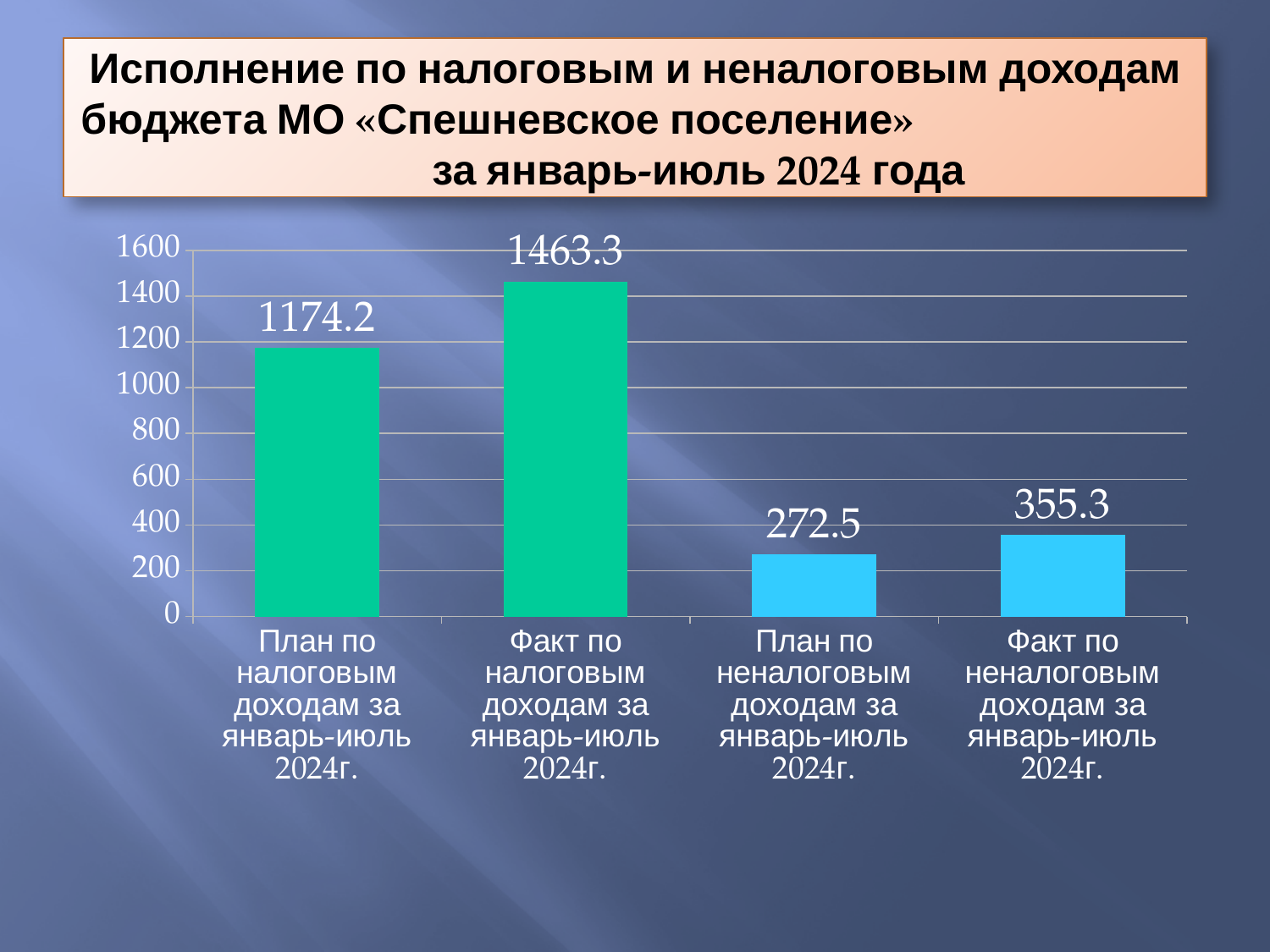

# Исполнение по налоговым и неналоговым доходам бюджета МО «Спешневское поселение»                                       за январь-июль 2024 года

### Chart

| Category | Столбец1 |
|---|---|
| План по налоговым доходам за январь-июль 2024г. | 1174.2 |
| Факт по налоговым доходам за январь-июль 2024г. | 1463.3 |
| План по неналоговым доходам за январь-июль 2024г. | 272.5 |
| Факт по неналоговым доходам за январь-июль 2024г. | 355.3 |